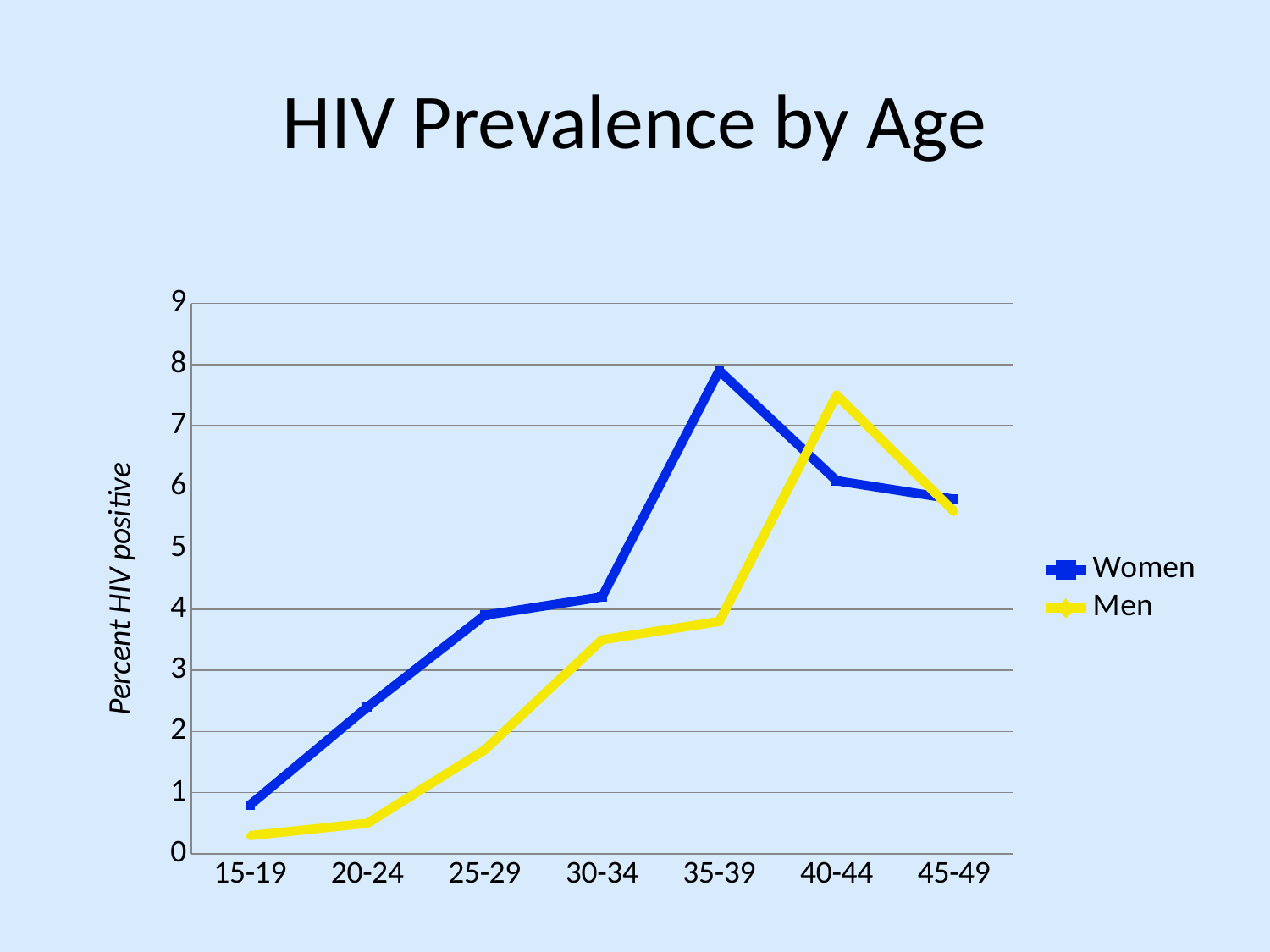

# HIV Prevalence by Age

### Chart

| Category | Women | Men |
|---|---|---|
| 15-19 | 0.8 | 0.3000000000000003 |
| 20-24 | 2.4 | 0.5 |
| 25-29 | 3.9 | 1.7 |
| 30-34 | 4.2 | 3.5 |
| 35-39 | 7.9 | 3.8 |
| 40-44 | 6.1 | 7.5 |
| 45-49 | 5.8 | 5.6 |